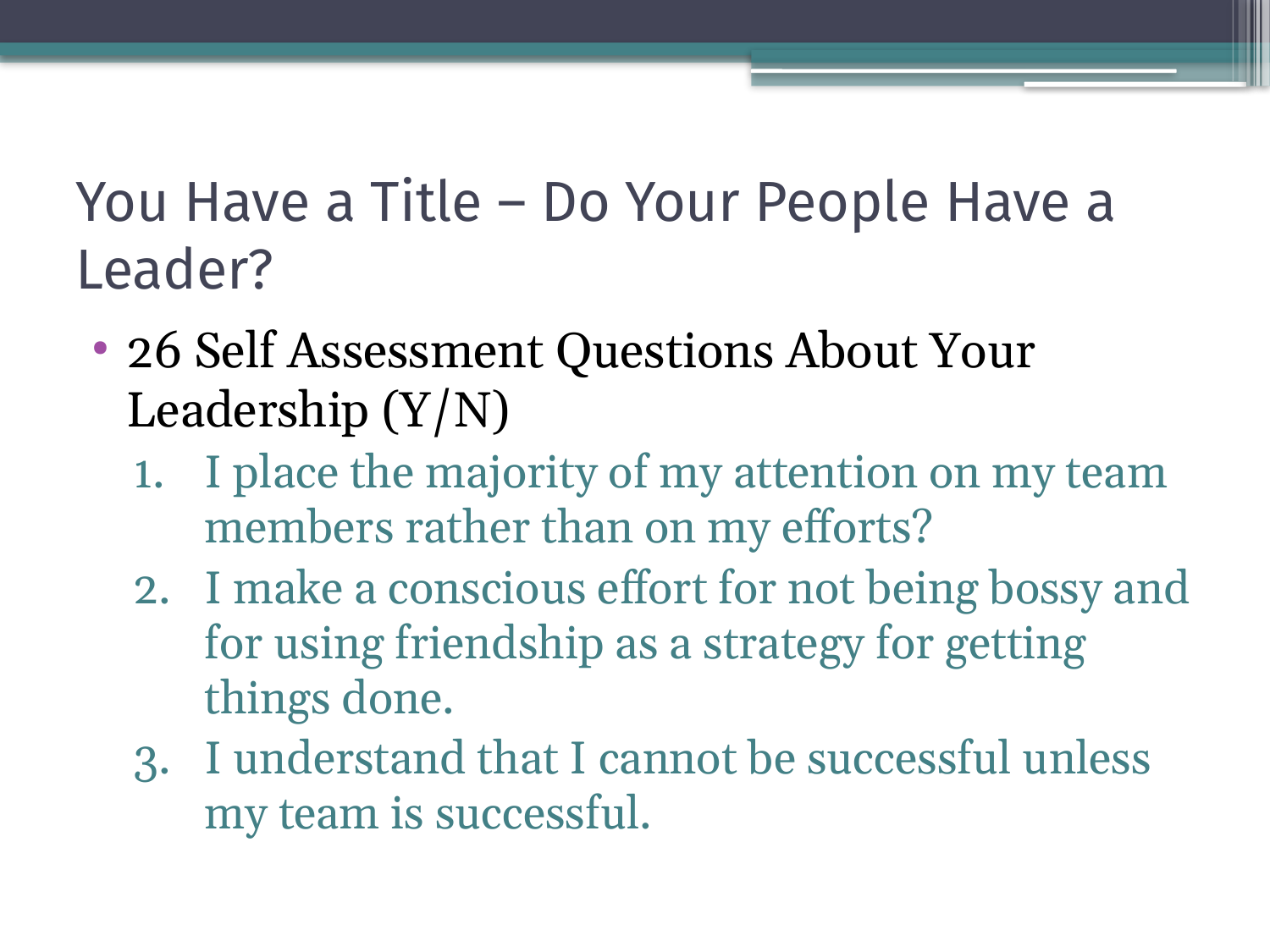

# You Have a Title – Do Your People Have a Leader?
26 Self Assessment Questions About Your Leadership (Y/N)
I place the majority of my attention on my team members rather than on my efforts?
I make a conscious effort for not being bossy and for using friendship as a strategy for getting things done.
I understand that I cannot be successful unless my team is successful.